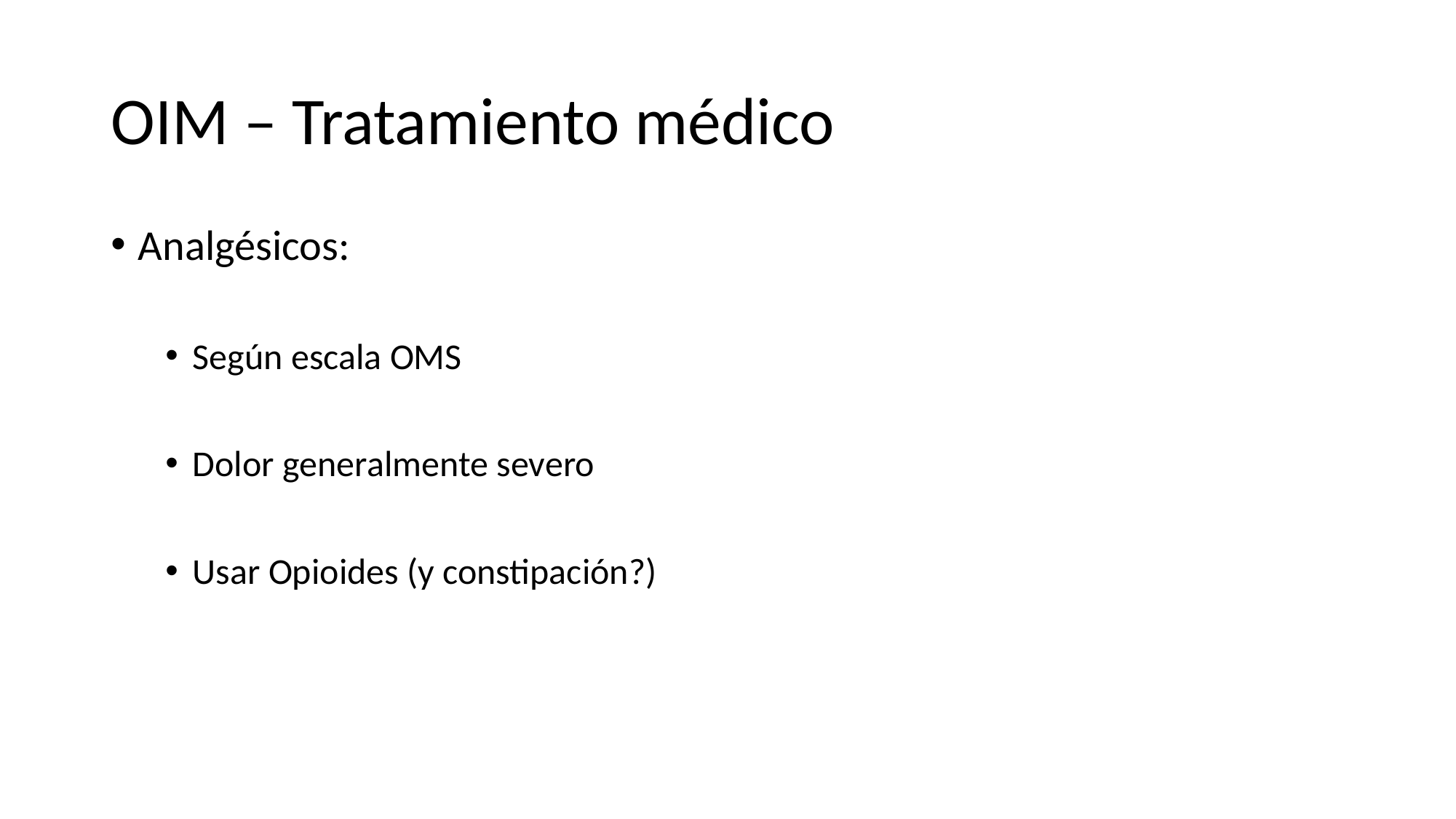

# OIM – Tratamiento médico
Analgésicos:

Según escala OMS

Dolor generalmente severo

Usar Opioides (y constipación?)